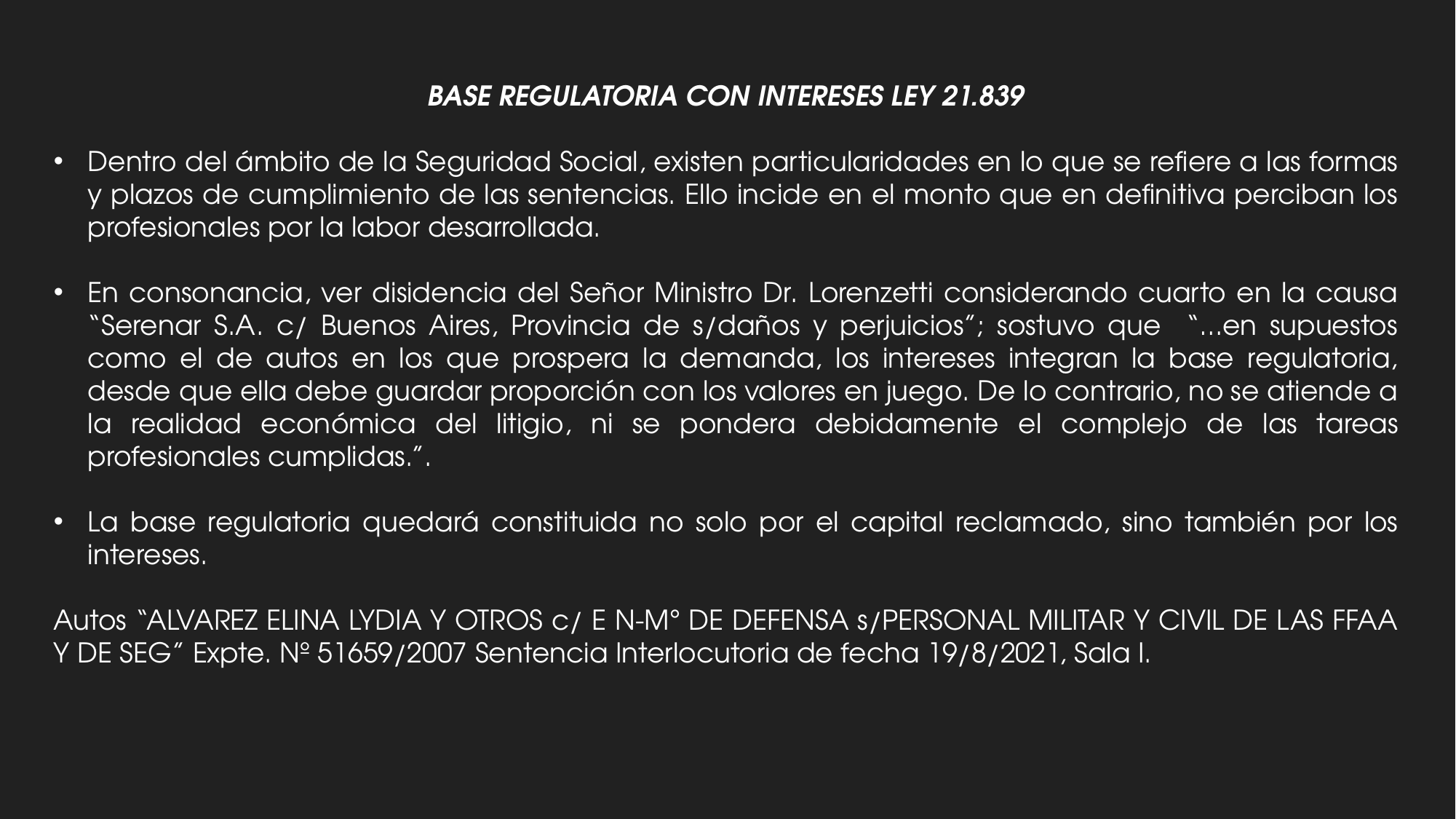

BASE REGULATORIA CON INTERESES LEY 21.839

Dentro del ámbito de la Seguridad Social, existen particularidades en lo que se refiere a las formas y plazos de cumplimiento de las sentencias. Ello incide en el monto que en definitiva perciban los profesionales por la labor desarrollada.

En consonancia, ver disidencia del Señor Ministro Dr. Lorenzetti considerando cuarto en la causa “Serenar S.A. c/ Buenos Aires, Provincia de s/daños y perjuicios”; sostuvo que  “…en supuestos como el de autos en los que prospera la demanda, los intereses integran la base regulatoria, desde que ella debe guardar proporción con los valores en juego. De lo contrario, no se atiende a la realidad económica del litigio, ni se pondera debidamente el complejo de las tareas profesionales cumplidas.”.

La base regulatoria quedará constituida no solo por el capital reclamado, sino también por los intereses.

Autos “ALVAREZ ELINA LYDIA Y OTROS c/ E N-M° DE DEFENSA s/PERSONAL MILITAR Y CIVIL DE LAS FFAA Y DE SEG” Expte. Nº 51659/2007 Sentencia Interlocutoria de fecha 19/8/2021, Sala I.